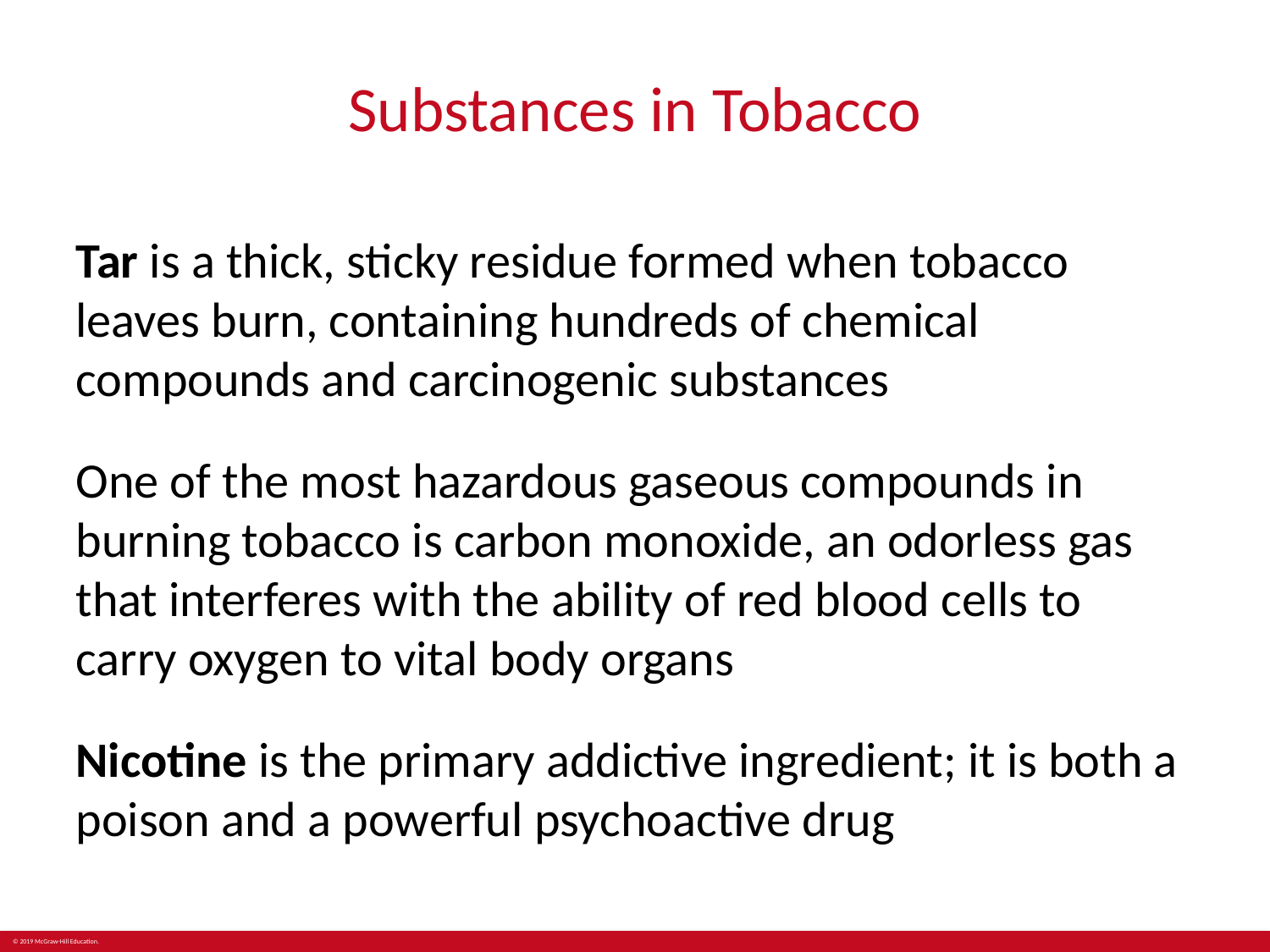

# Substances in Tobacco
Tar is a thick, sticky residue formed when tobacco leaves burn, containing hundreds of chemical compounds and carcinogenic substances
One of the most hazardous gaseous compounds in burning tobacco is carbon monoxide, an odorless gas that interferes with the ability of red blood cells to carry oxygen to vital body organs
Nicotine is the primary addictive ingredient; it is both a poison and a powerful psychoactive drug